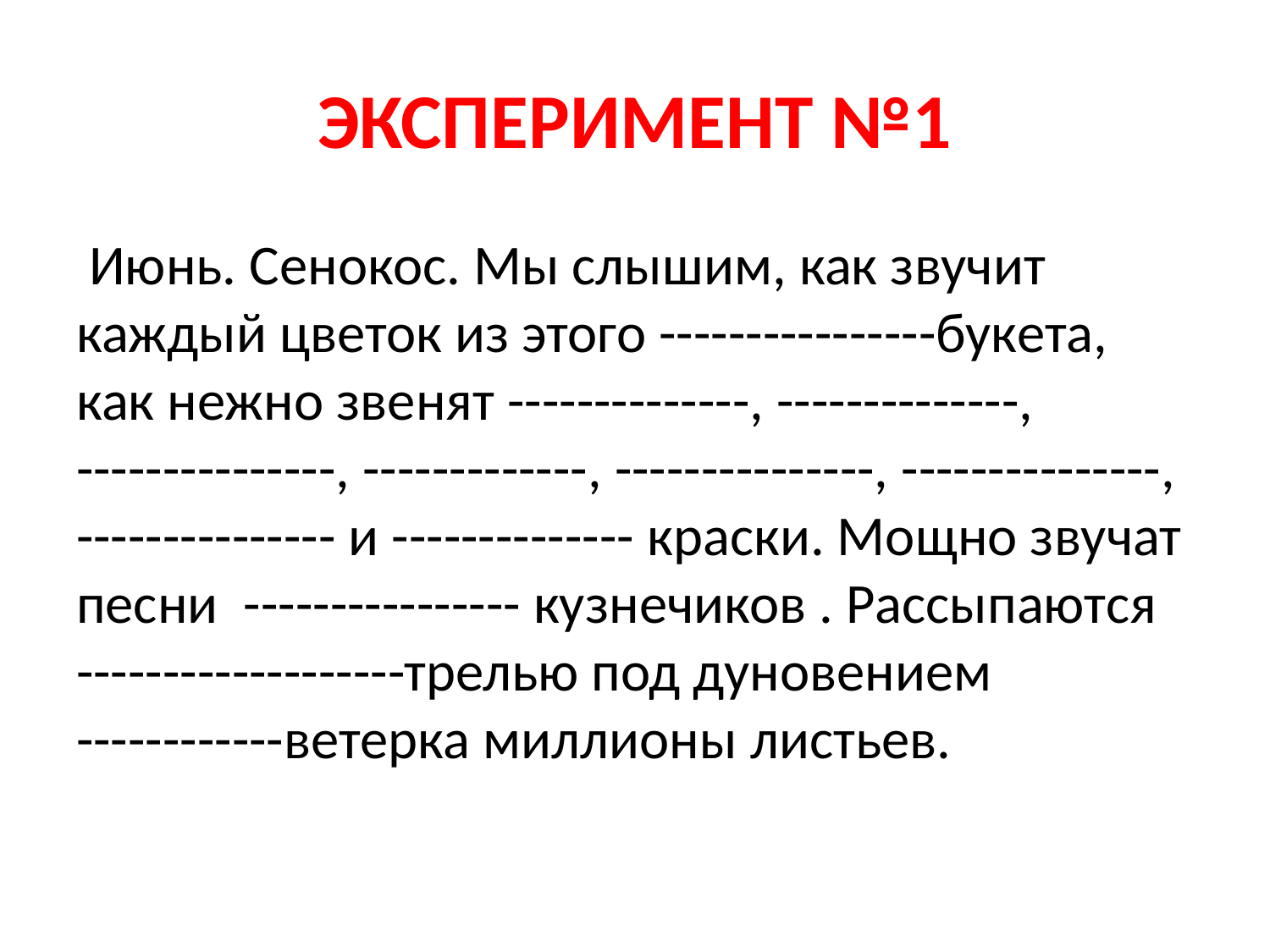

# ЭКСПЕРИМЕНТ №1
 Июнь. Сенокос. Мы слышим, как звучит каждый цветок из этого ----------------букета, как нежно звенят --------------, --------------, ---------------, -------------, ---------------, ---------------, --------------- и -------------- краски. Мощно звучат песни  ---------------- кузнечиков . Рассыпаются -------------------трелью под дуновением ------------ветерка миллионы листьев.